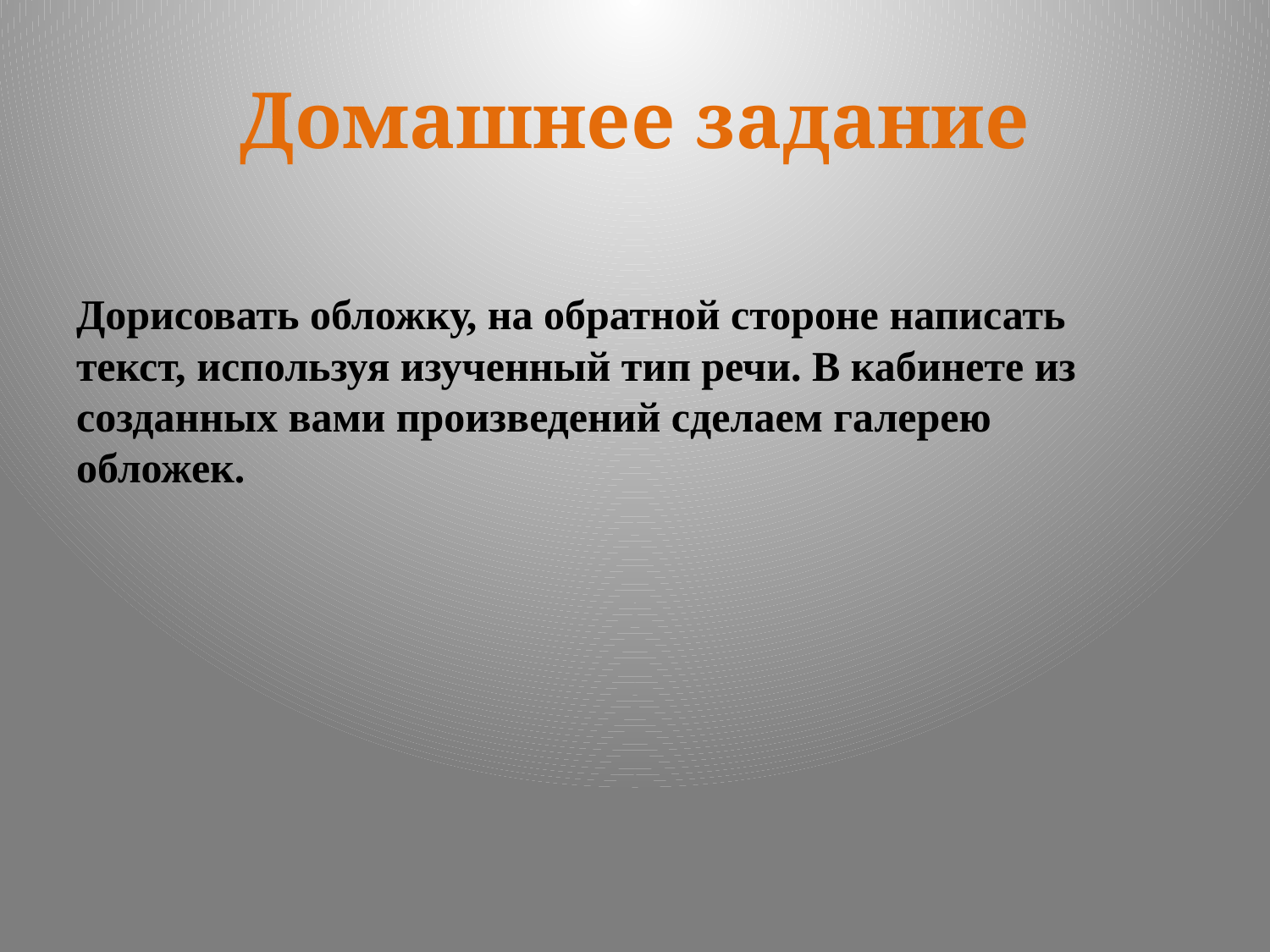

# Домашнее задание

Дорисовать обложку, на обратной стороне написать текст, используя изученный тип речи. В кабинете из созданных вами произведений сделаем галерею обложек.